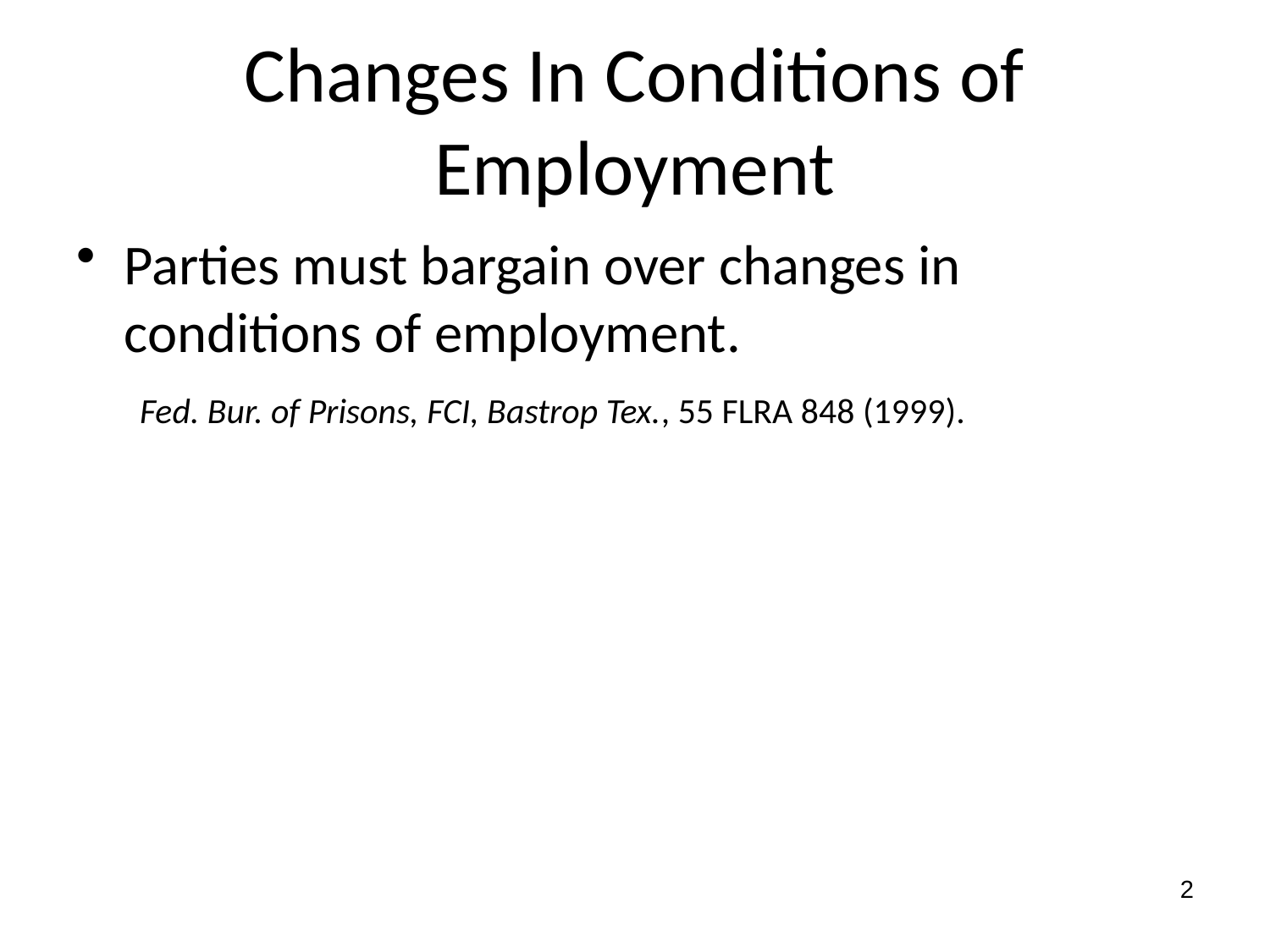

# Changes In Conditions of Employment
Parties must bargain over changes in conditions of employment.
Fed. Bur. of Prisons, FCI, Bastrop Tex., 55 FLRA 848 (1999).

2